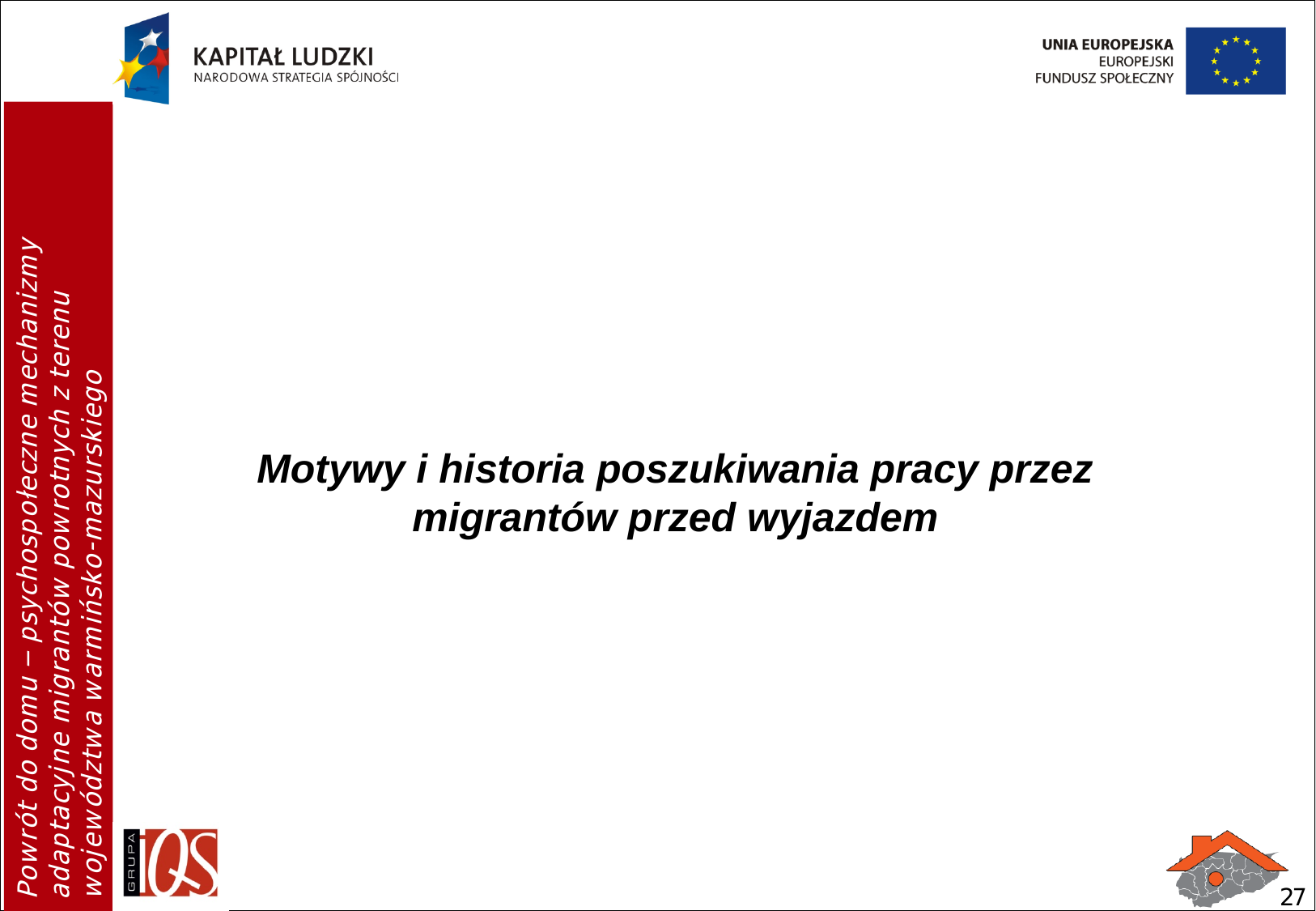

Motywy i historia poszukiwania pracy przez migrantów przed wyjazdem
27